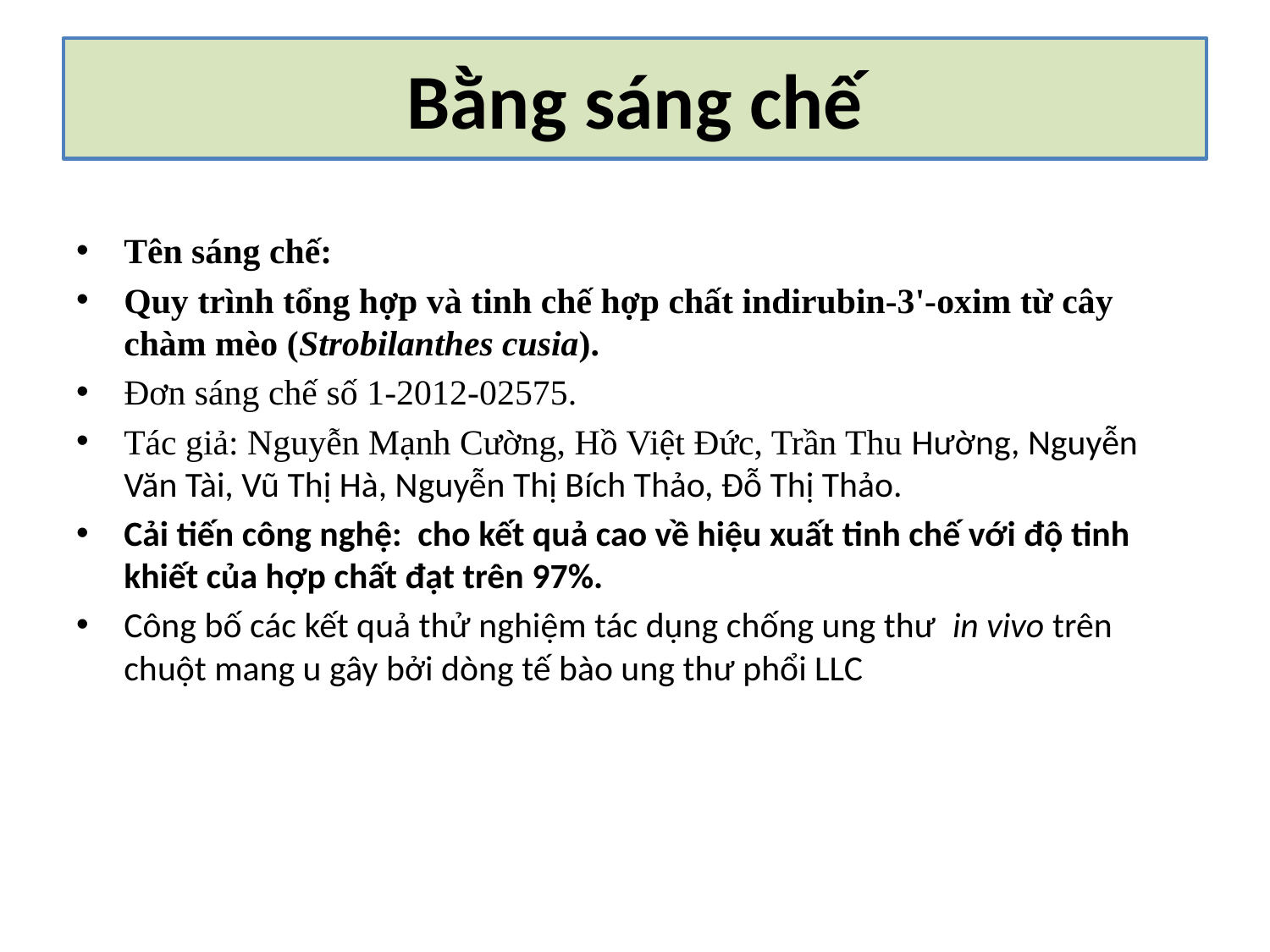

# Bằng sáng chế
Tên sáng chế:
Quy trình tổng hợp và tinh chế hợp chất indirubin-3'-oxim từ cây chàm mèo (Strobilanthes cusia).
Đơn sáng chế số 1-2012-02575.
Tác giả: Nguyễn Mạnh Cường, Hồ Việt Đức, Trần Thu Hường, Nguyễn Văn Tài, Vũ Thị Hà, Nguyễn Thị Bích Thảo, Đỗ Thị Thảo.
Cải tiến công nghệ:  cho kết quả cao về hiệu xuất tinh chế với độ tinh khiết của hợp chất đạt trên 97%.
Công bố các kết quả thử nghiệm tác dụng chống ung thư  in vivo trên chuột mang u gây bởi dòng tế bào ung thư phổi LLC